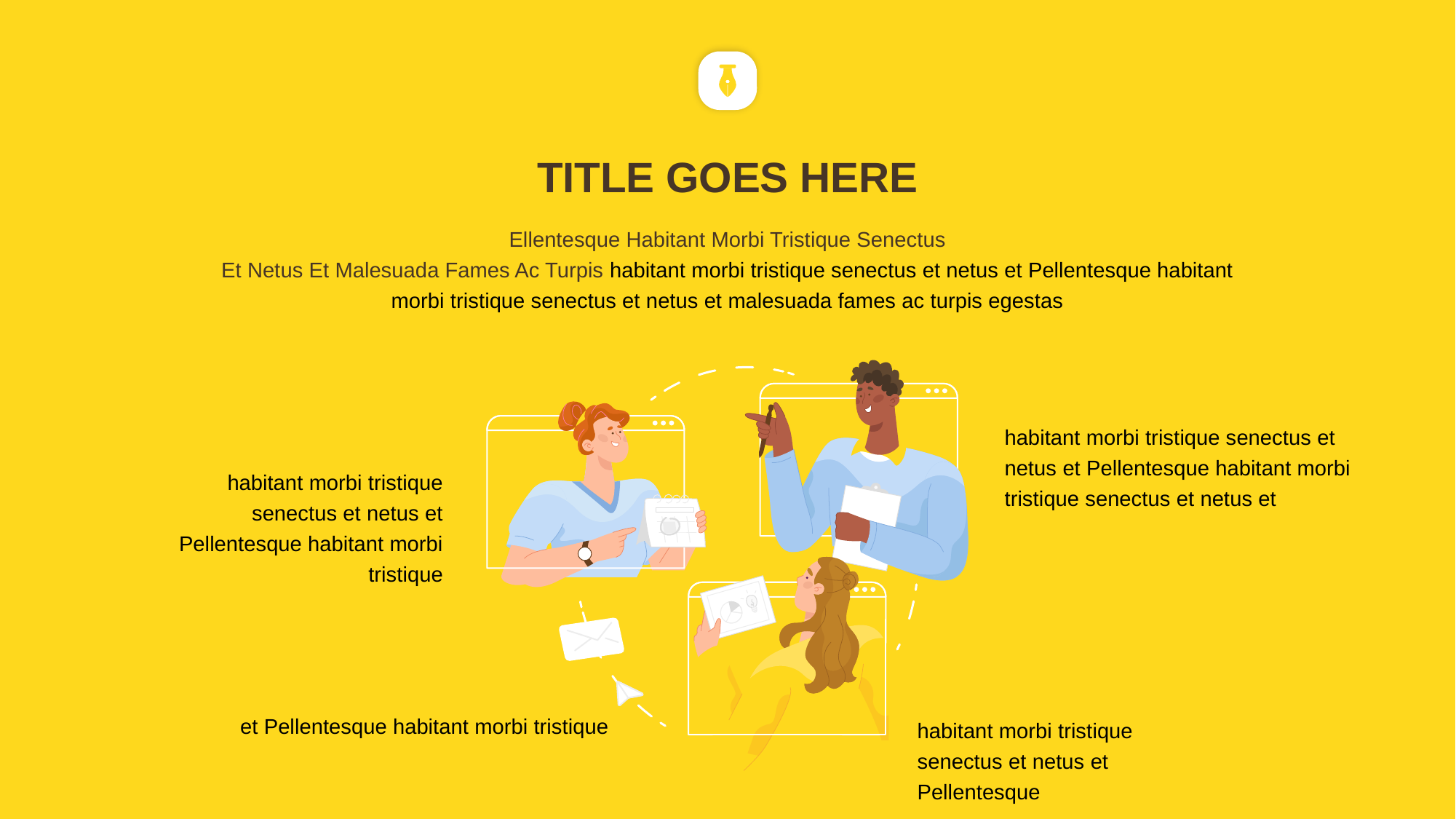

TITLE GOES HERE
Ellentesque Habitant Morbi Tristique Senectus
Et Netus Et Malesuada Fames Ac Turpis habitant morbi tristique senectus et netus et Pellentesque habitant morbi tristique senectus et netus et malesuada fames ac turpis egestas

habitant morbi tristique senectus et netus et Pellentesque habitant morbi tristique senectus et netus et
habitant morbi tristique senectus et netus et Pellentesque habitant morbi tristique
et Pellentesque habitant morbi tristique
habitant morbi tristique senectus et netus et Pellentesque